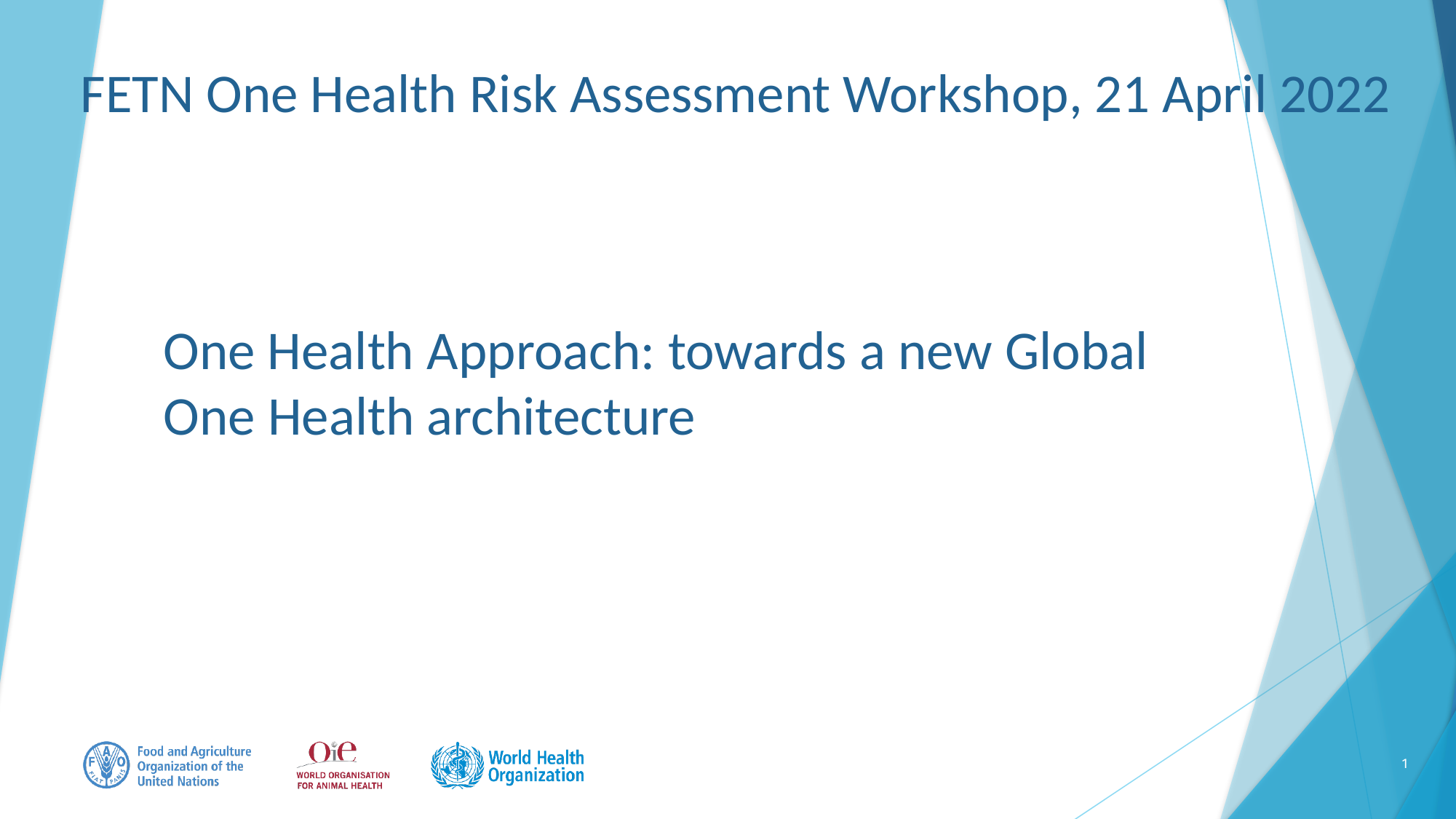

FETN One Health Risk Assessment Workshop, 21 April 2022
One Health Approach: towards a new Global One Health architecture
1